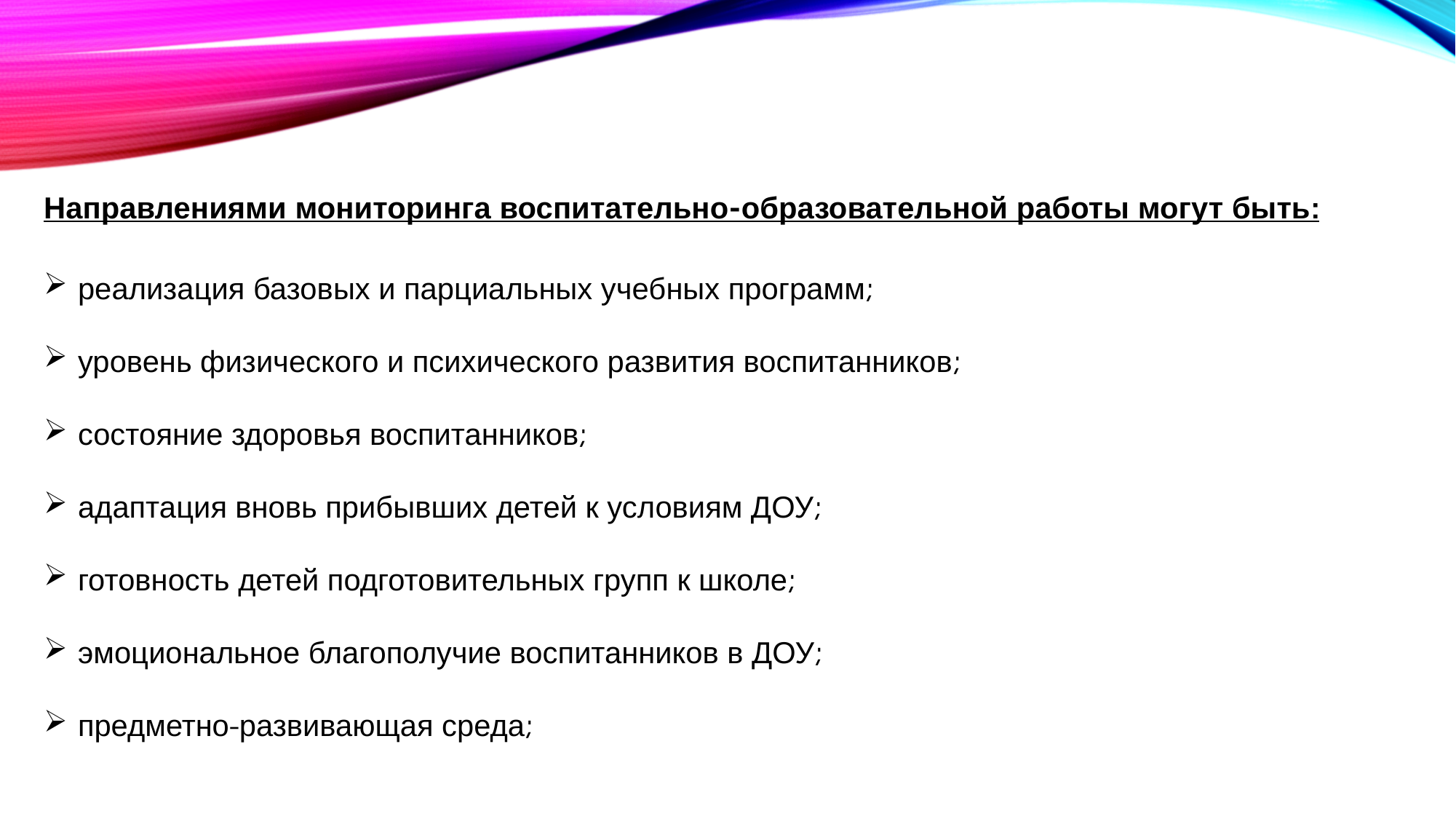

Направлениями мониторинга воспитательно-образовательной работы могут быть:
реализация базовых и парциальных учебных программ;

уровень физического и психического развития воспитанников;

состояние здоровья воспитанников;

адаптация вновь прибывших детей к условиям ДОУ;

готовность детей подготовительных групп к школе;

эмоциональное благополучие воспитанников в ДОУ;

предметно-развивающая среда;